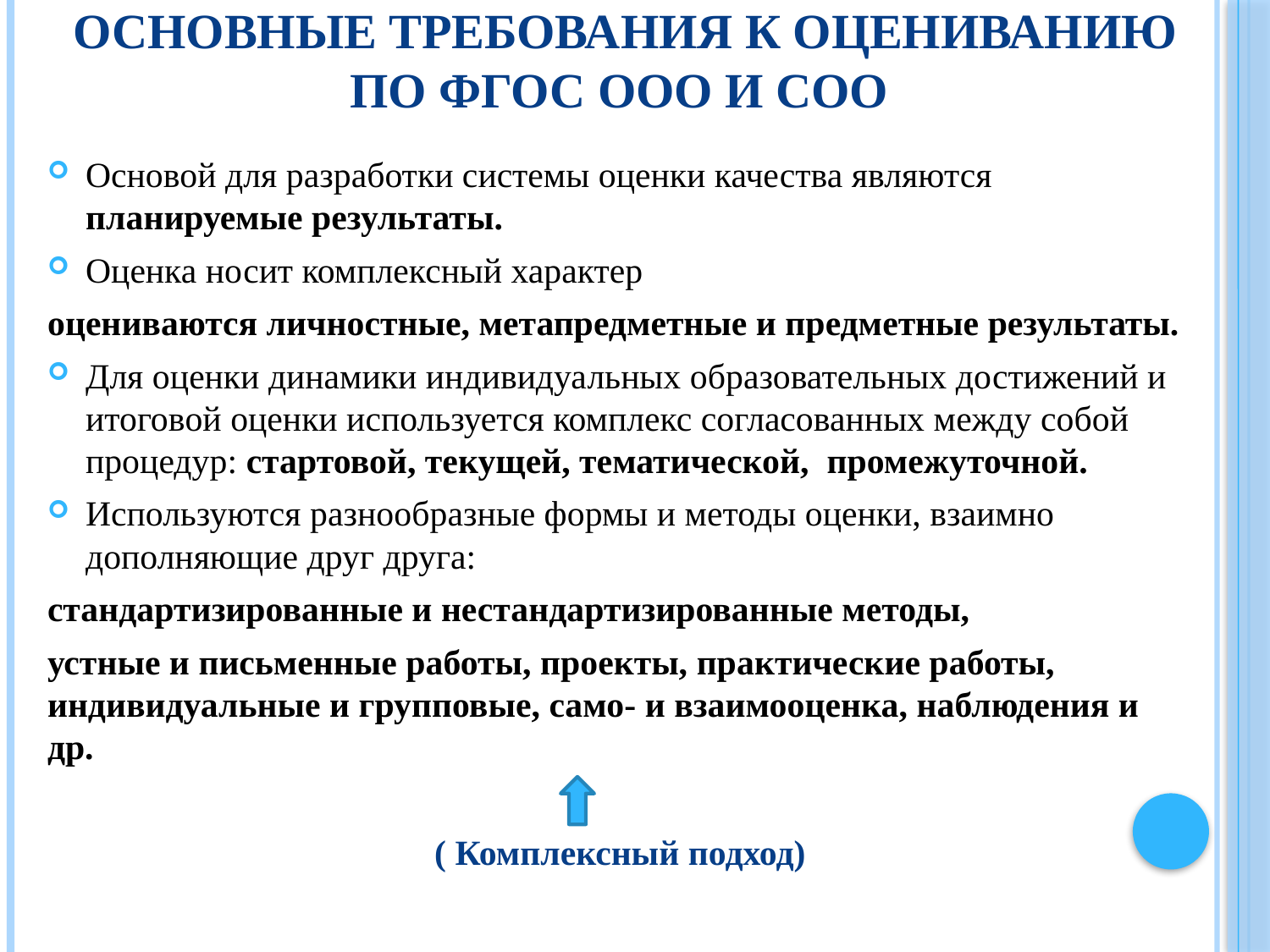

# Основные требования к оцениванию по ФГОС ООО и СОО
Основой для разработки системы оценки качества являются планируемые результаты.
Оценка носит комплексный характер
оцениваются личностные, метапредметные и предметные результаты.
Для оценки динамики индивидуальных образовательных достижений и итоговой оценки используется комплекс согласованных между собой процедур: стартовой, текущей, тематической,  промежуточной.
Используются разнообразные формы и методы оценки, взаимно дополняющие друг друга:
стандартизированные и нестандартизированные методы,
устные и письменные работы, проекты, практические работы, индивидуальные и групповые, само- и взаимооценка, наблюдения и др.

( Комплексный подход)